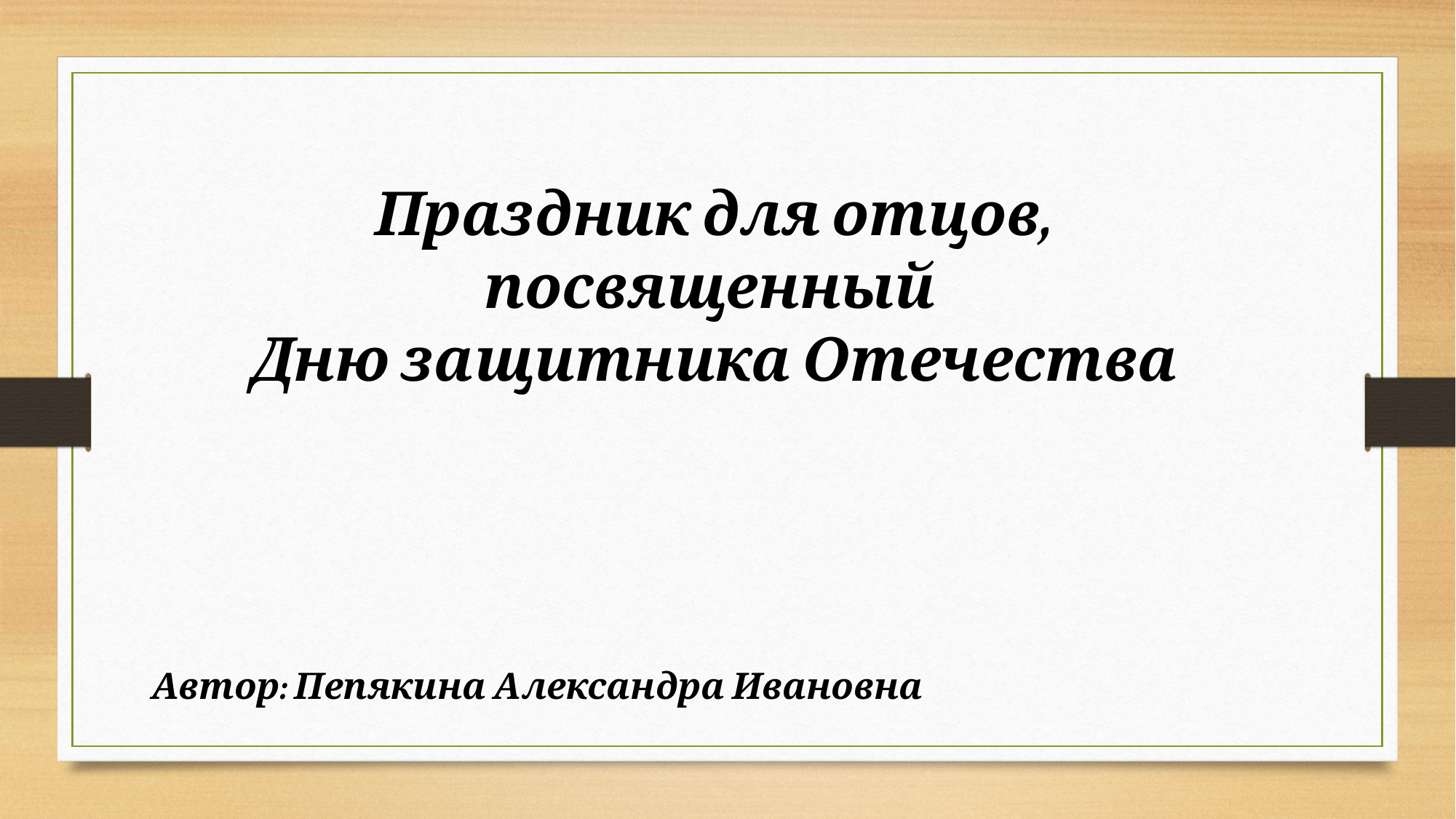

Праздник для отцов, посвященный
Дню защитника Отечества

Автор: Пепякина Александра Ивановна